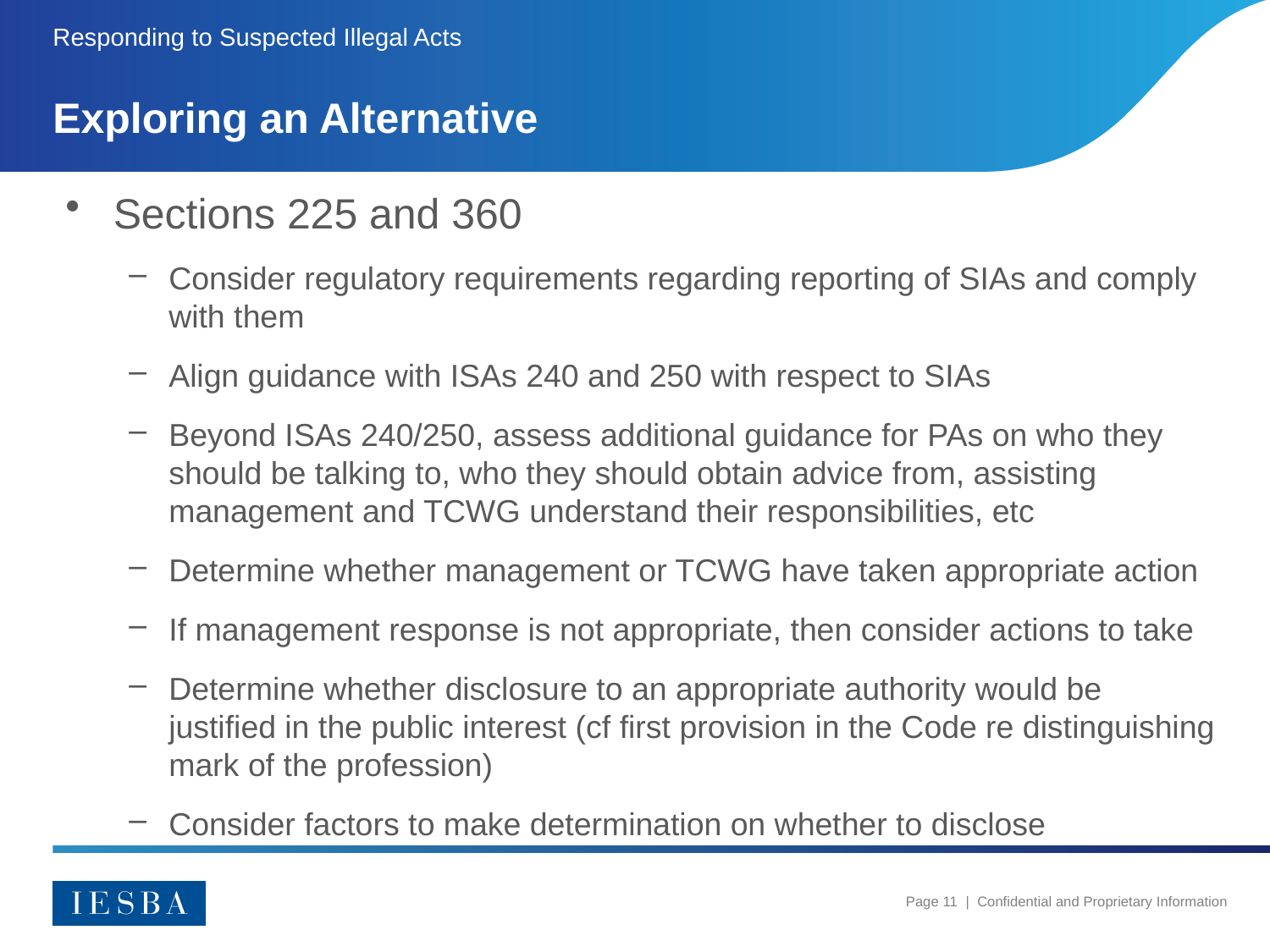

Responding to Suspected Illegal Acts

# Exploring an Alternative
Sections 225 and 360
Consider regulatory requirements regarding reporting of SIAs and comply with them
Align guidance with ISAs 240 and 250 with respect to SIAs
Beyond ISAs 240/250, assess additional guidance for PAs on who they should be talking to, who they should obtain advice from, assisting management and TCWG understand their responsibilities, etc
Determine whether management or TCWG have taken appropriate action
If management response is not appropriate, then consider actions to take
Determine whether disclosure to an appropriate authority would be justified in the public interest (cf first provision in the Code re distinguishing mark of the profession)
Consider factors to make determination on whether to disclose